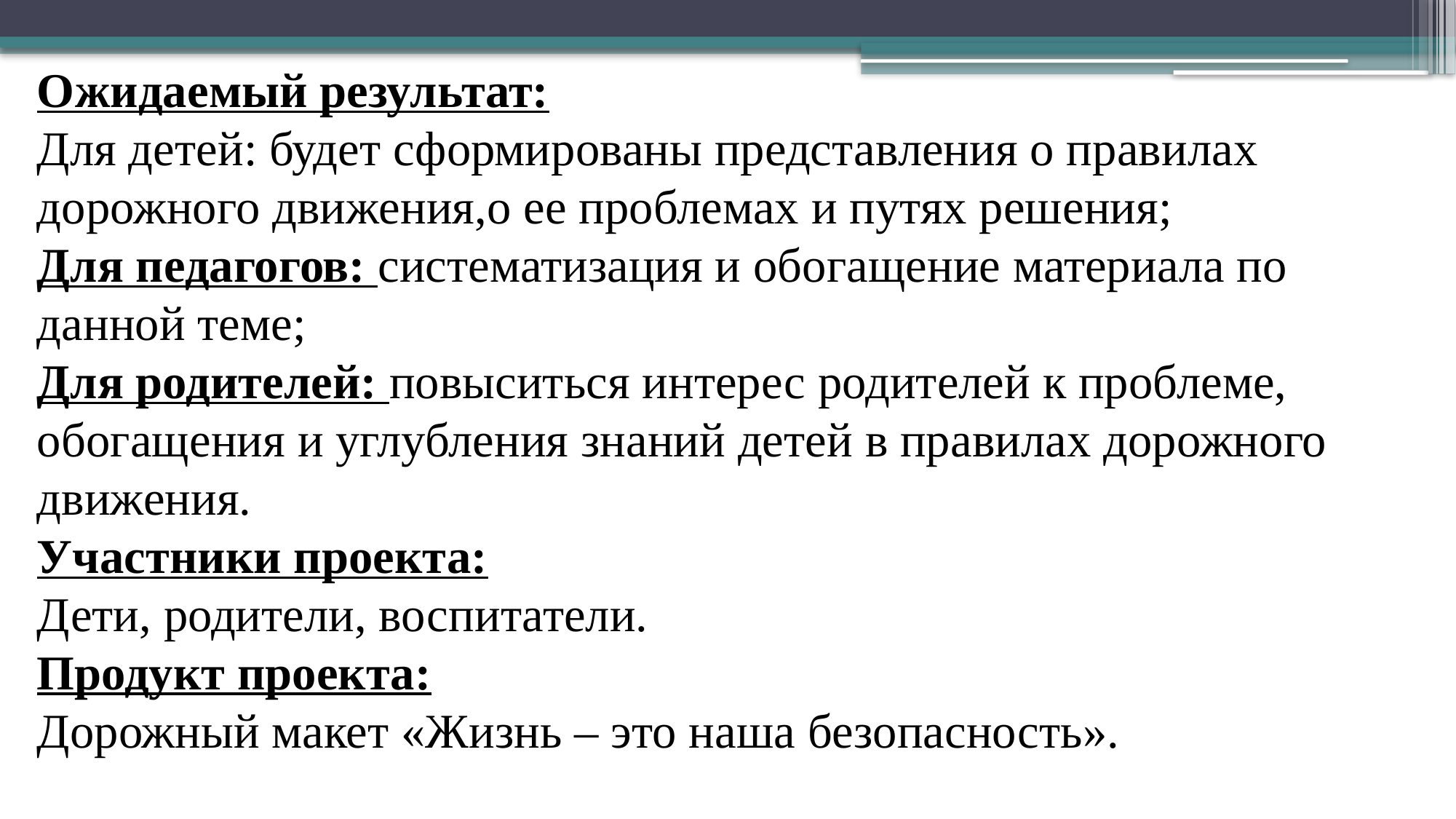

Ожидаемый результат:
Для детей: будет сформированы представления о правилах дорожного движения,о ее проблемах и путях решения;
Для педагогов: систематизация и обогащение материала по данной теме;
Для родителей: повыситься интерес родителей к проблеме, обогащения и углубления знаний детей в правилах дорожного движения.
Участники проекта:
Дети, родители, воспитатели.
Продукт проекта:
Дорожный макет «Жизнь – это наша безопасность».